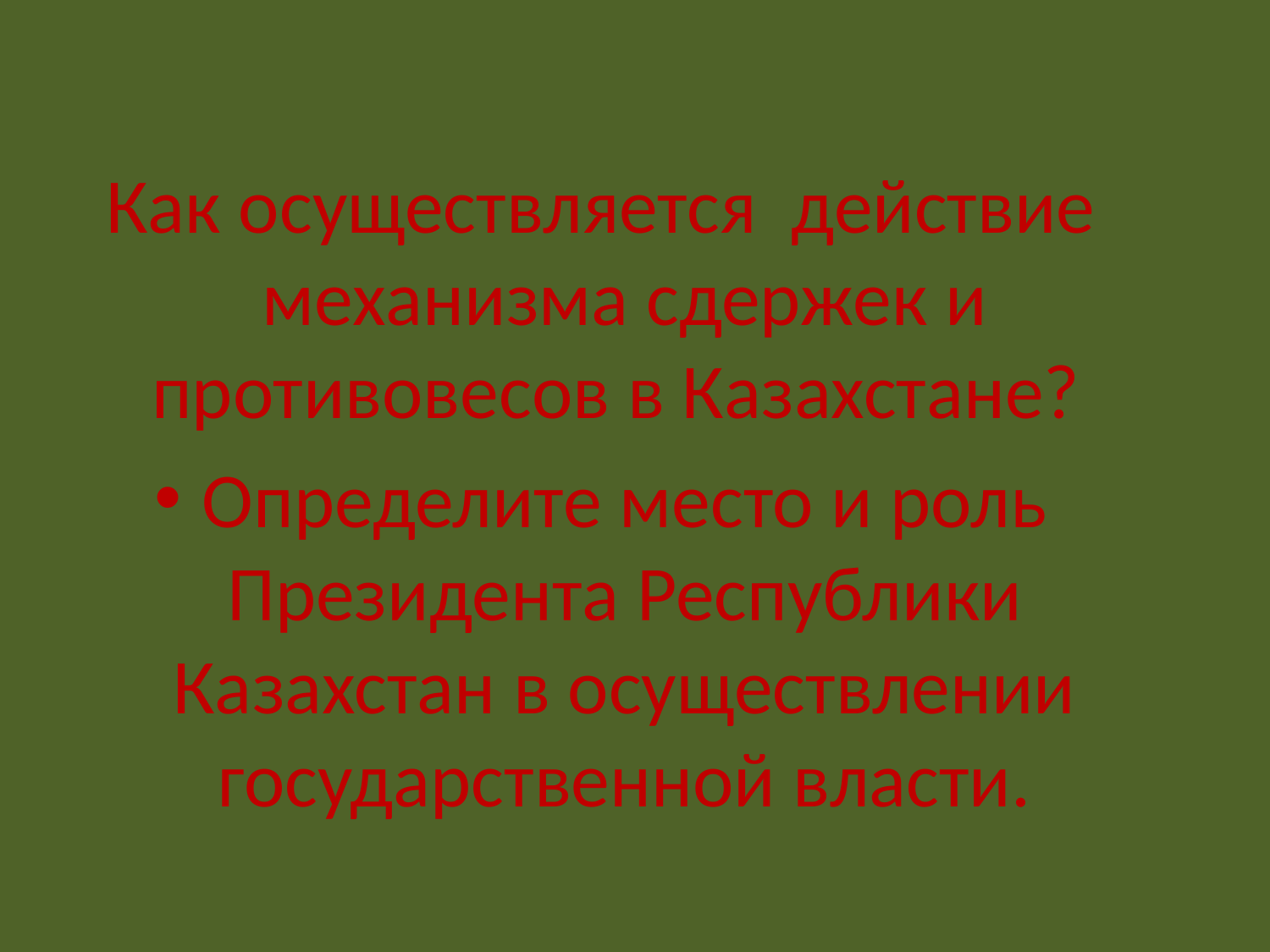

#
Как осуществляется  действие механизма сдержек и противовесов в Казахстане?
Определите место и роль Президента Республики Казахстан в осуществлении государственной власти.